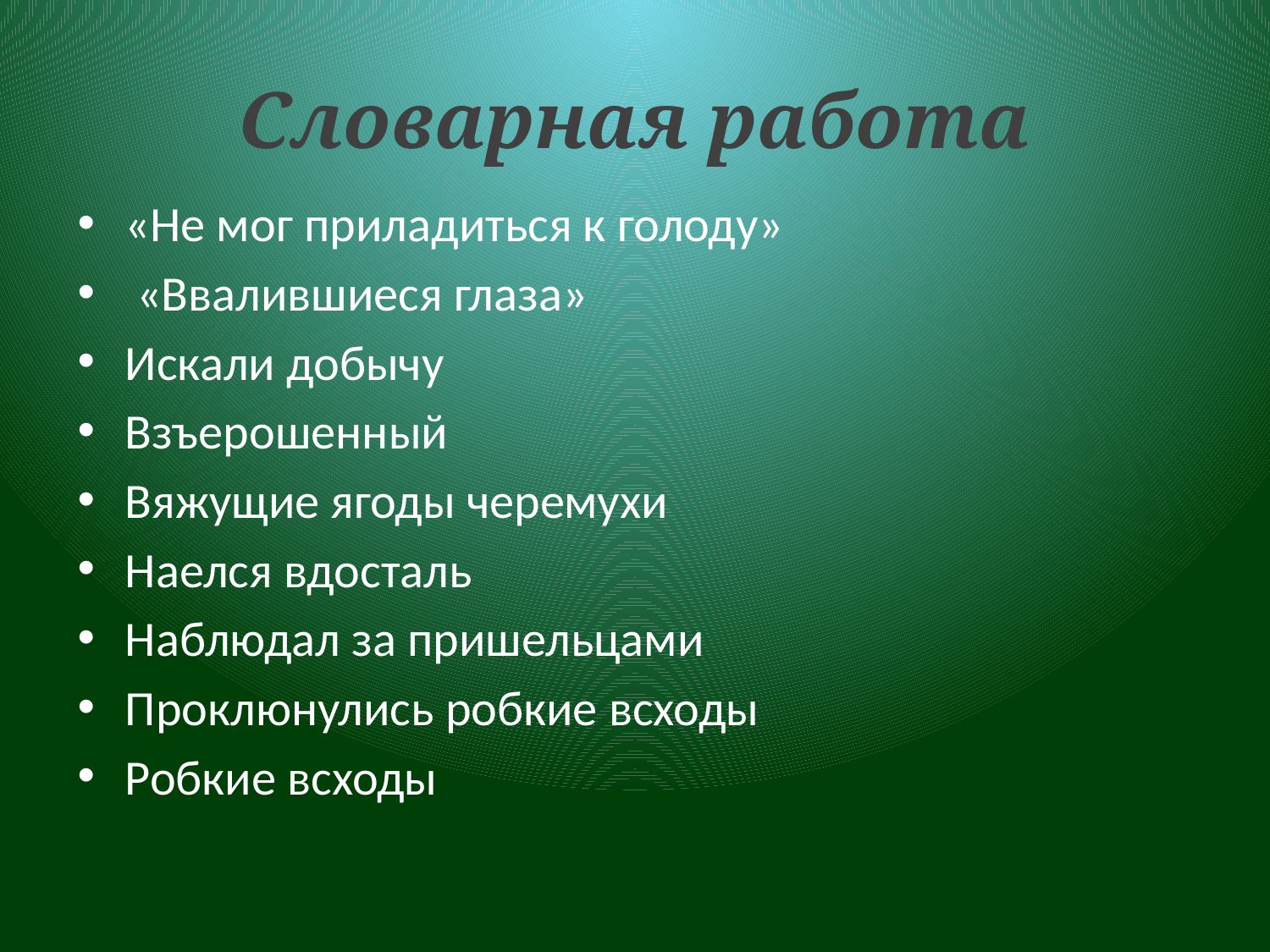

# Словарная работа
«Не мог приладиться к голоду»
 «Ввалившиеся глаза»
Искали добычу
Взъерошенный
Вяжущие ягоды черемухи
Наелся вдосталь
Наблюдал за пришельцами
Проклюнулись робкие всходы
Робкие всходы